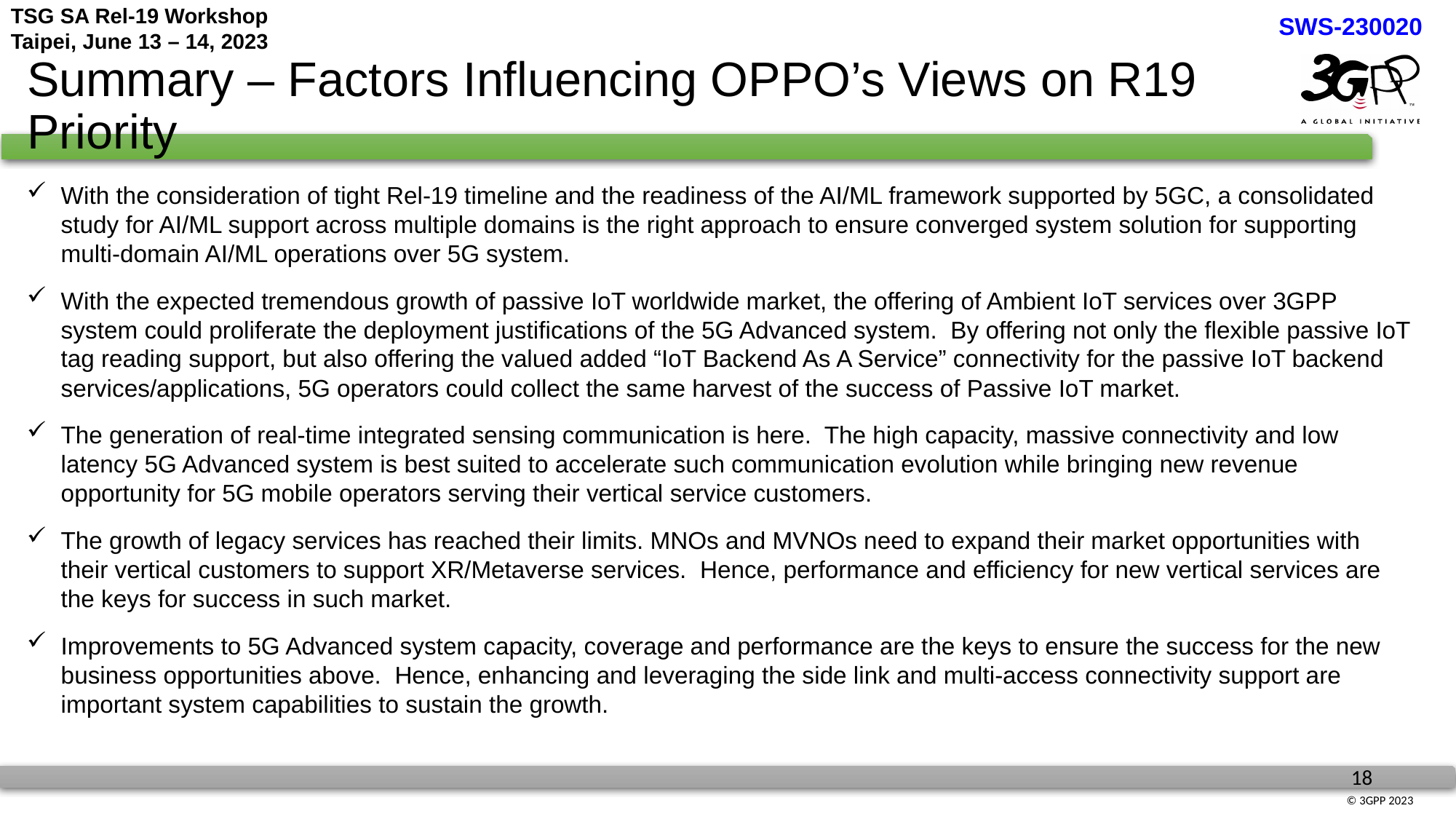

# Summary – Factors Influencing OPPO’s Views on R19 Priority
With the consideration of tight Rel-19 timeline and the readiness of the AI/ML framework supported by 5GC, a consolidated study for AI/ML support across multiple domains is the right approach to ensure converged system solution for supporting multi-domain AI/ML operations over 5G system.
With the expected tremendous growth of passive IoT worldwide market, the offering of Ambient IoT services over 3GPP system could proliferate the deployment justifications of the 5G Advanced system.  By offering not only the flexible passive IoT tag reading support, but also offering the valued added “IoT Backend As A Service” connectivity for the passive IoT backend services/applications, 5G operators could collect the same harvest of the success of Passive IoT market.
The generation of real-time integrated sensing communication is here.  The high capacity, massive connectivity and low latency 5G Advanced system is best suited to accelerate such communication evolution while bringing new revenue opportunity for 5G mobile operators serving their vertical service customers.
The growth of legacy services has reached their limits. MNOs and MVNOs need to expand their market opportunities with their vertical customers to support XR/Metaverse services.  Hence, performance and efficiency for new vertical services are the keys for success in such market.
Improvements to 5G Advanced system capacity, coverage and performance are the keys to ensure the success for the new business opportunities above.  Hence, enhancing and leveraging the side link and multi-access connectivity support are important system capabilities to sustain the growth.